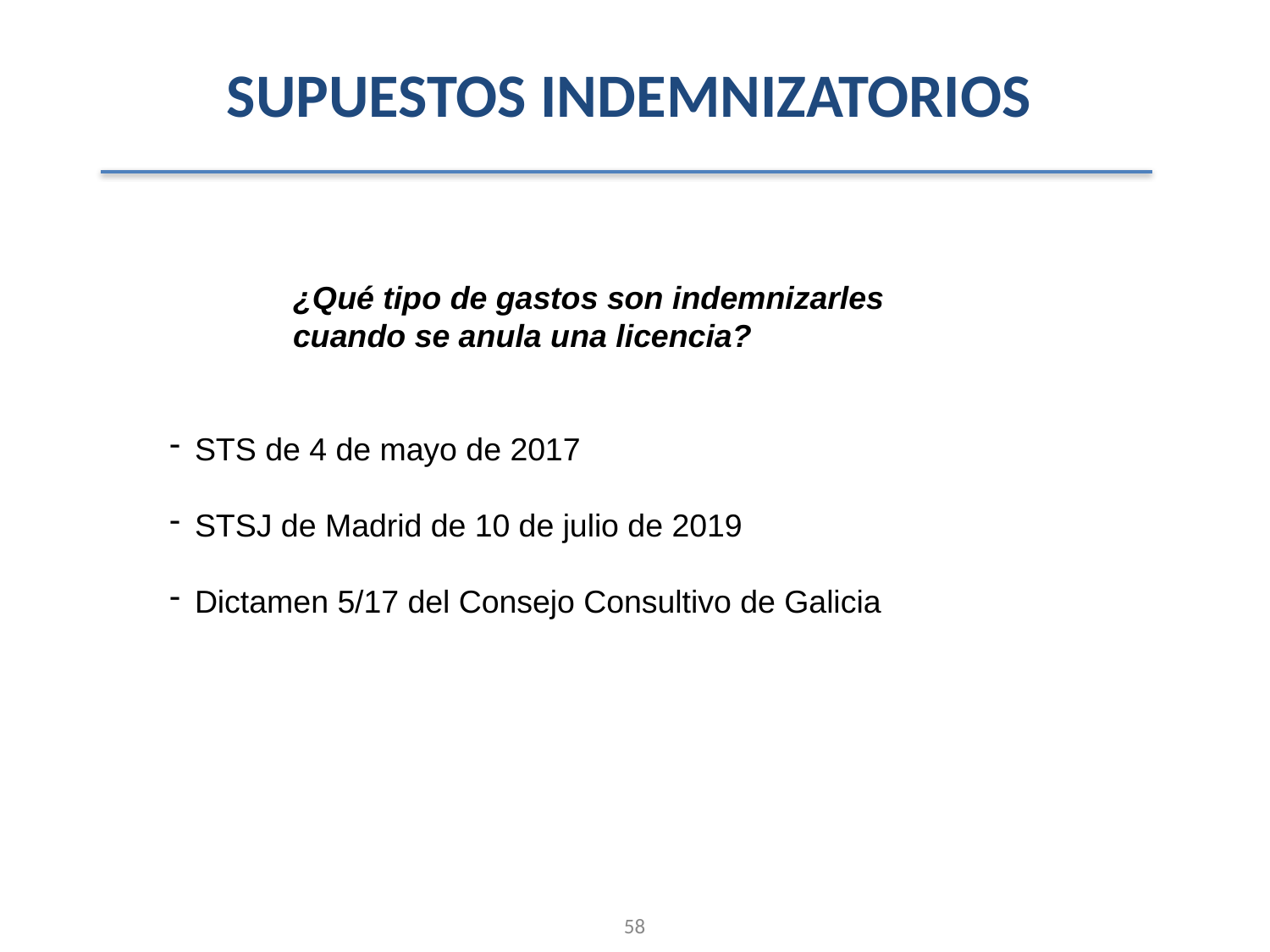

SUPUESTOS INDEMNIZATORIOS

¿Qué tipo de gastos son indemnizarles cuando se anula una licencia?
STS de 4 de mayo de 2017

STSJ de Madrid de 10 de julio de 2019

Dictamen 5/17 del Consejo Consultivo de Galicia
58